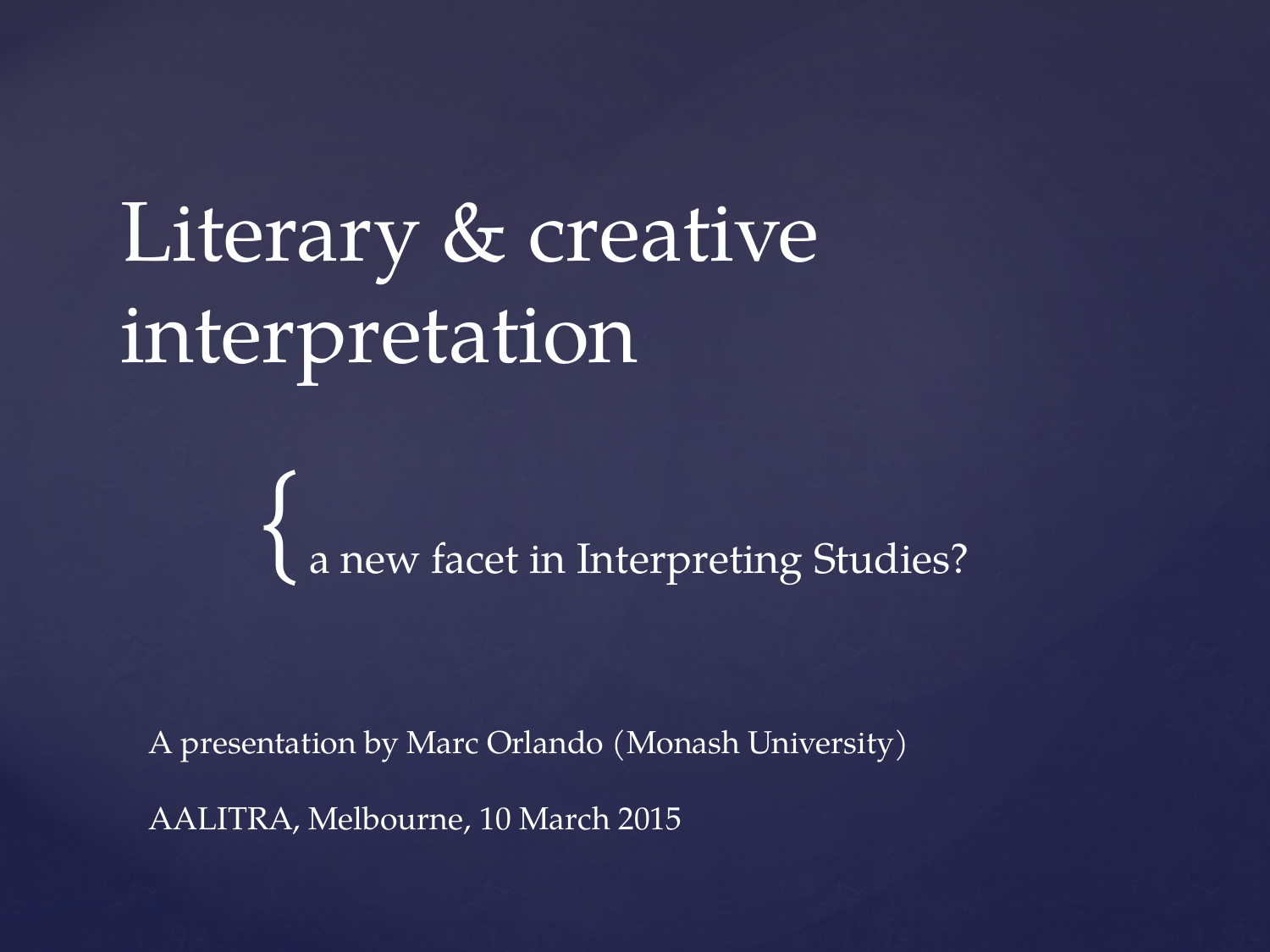

# Literary & creative interpretation
a new facet in Interpreting Studies?
A presentation by Marc Orlando (Monash University)

AALITRA, Melbourne, 10 March 2015